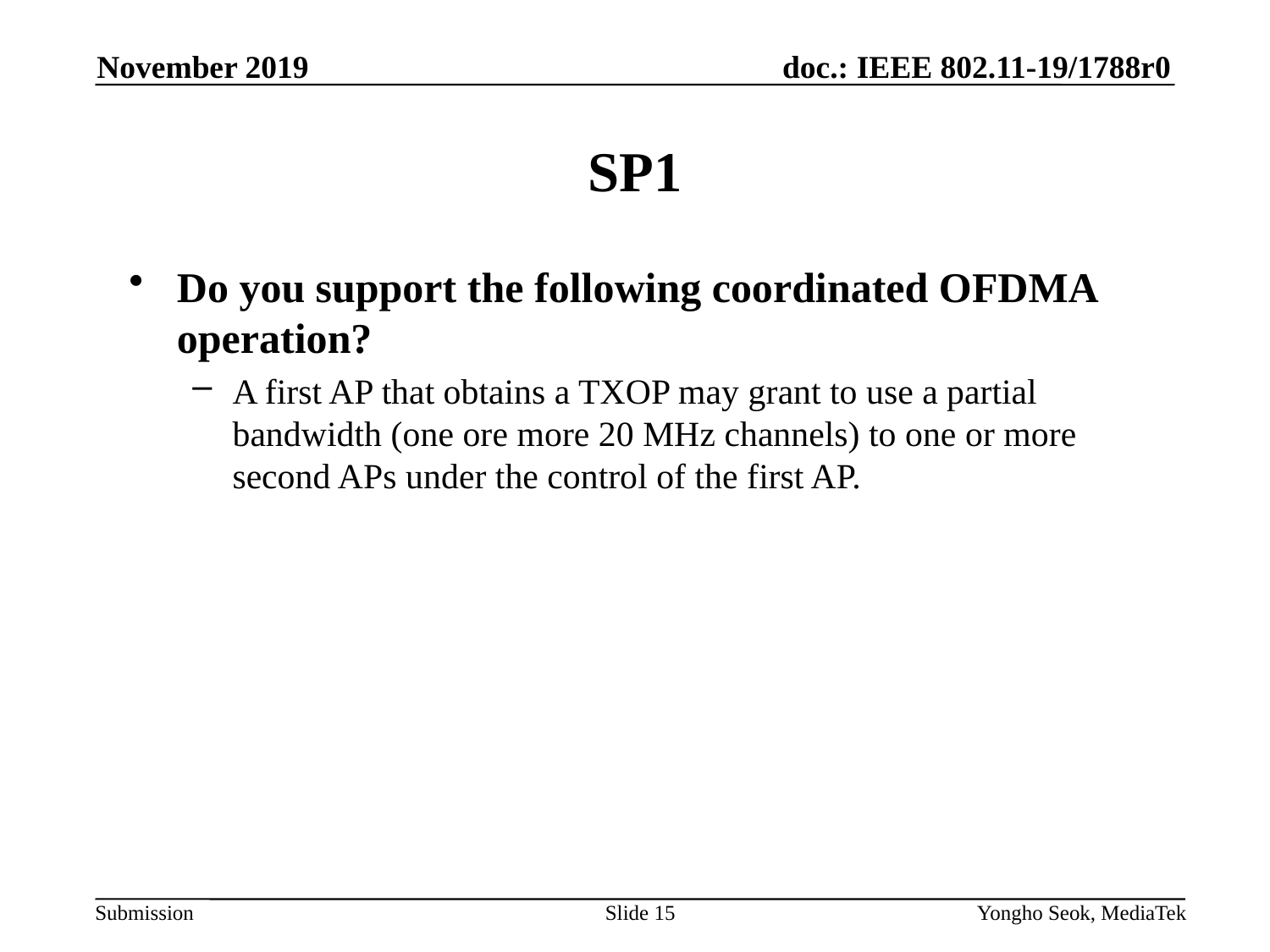

November 2019
# SP1

Do you support the following coordinated OFDMA operation?
A first AP that obtains a TXOP may grant to use a partial bandwidth (one ore more 20 MHz channels) to one or more second APs under the control of the first AP.

Slide 15
Yongho Seok, MediaTek